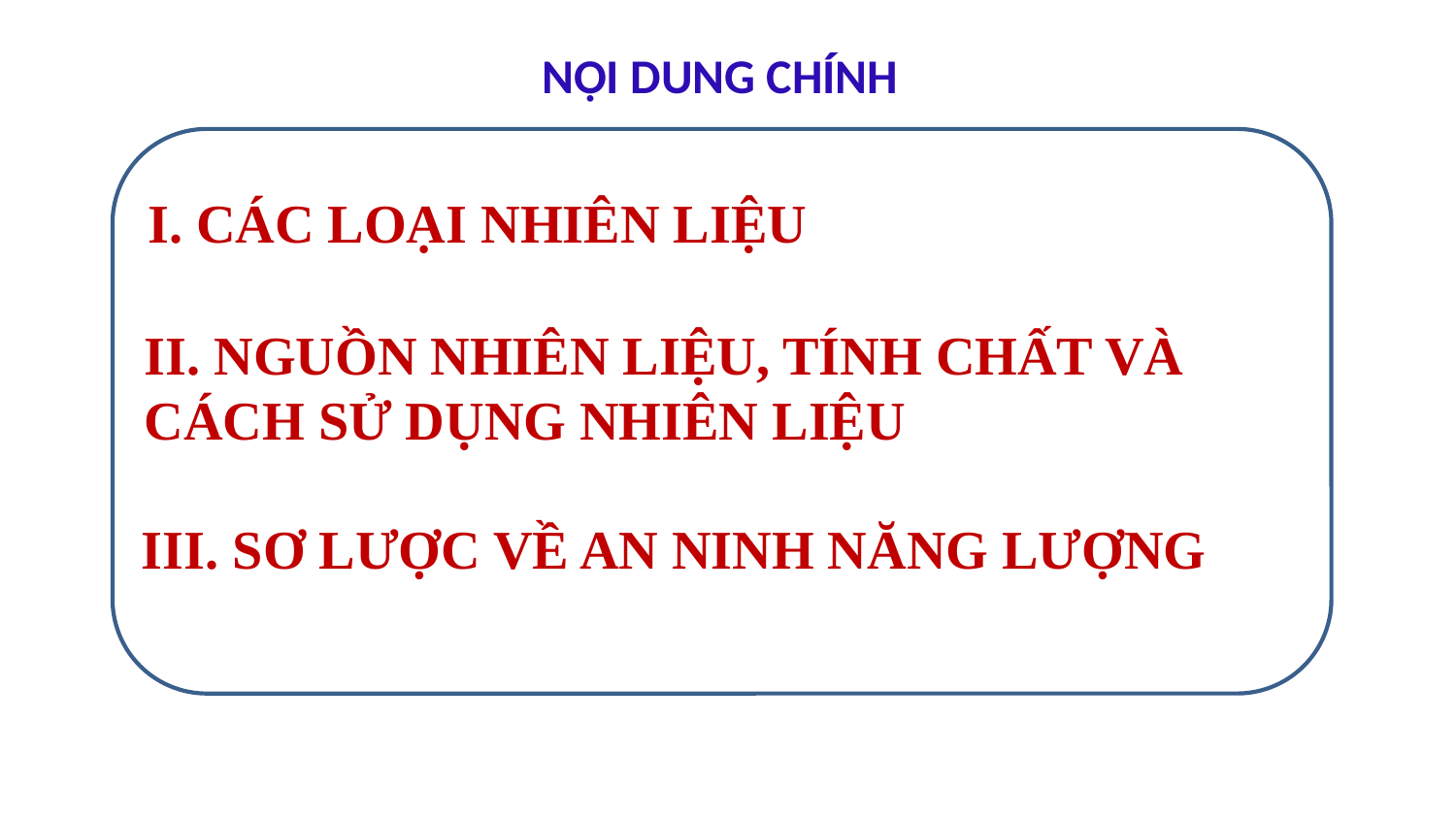

NỘI DUNG CHÍNH

I. CÁC LOẠI NHIÊN LIỆU
II. NGUỒN NHIÊN LIỆU, TÍNH CHẤT VÀ CÁCH SỬ DỤNG NHIÊN LIỆU
III. SƠ LƯỢC VỀ AN NINH NĂNG LƯỢNG